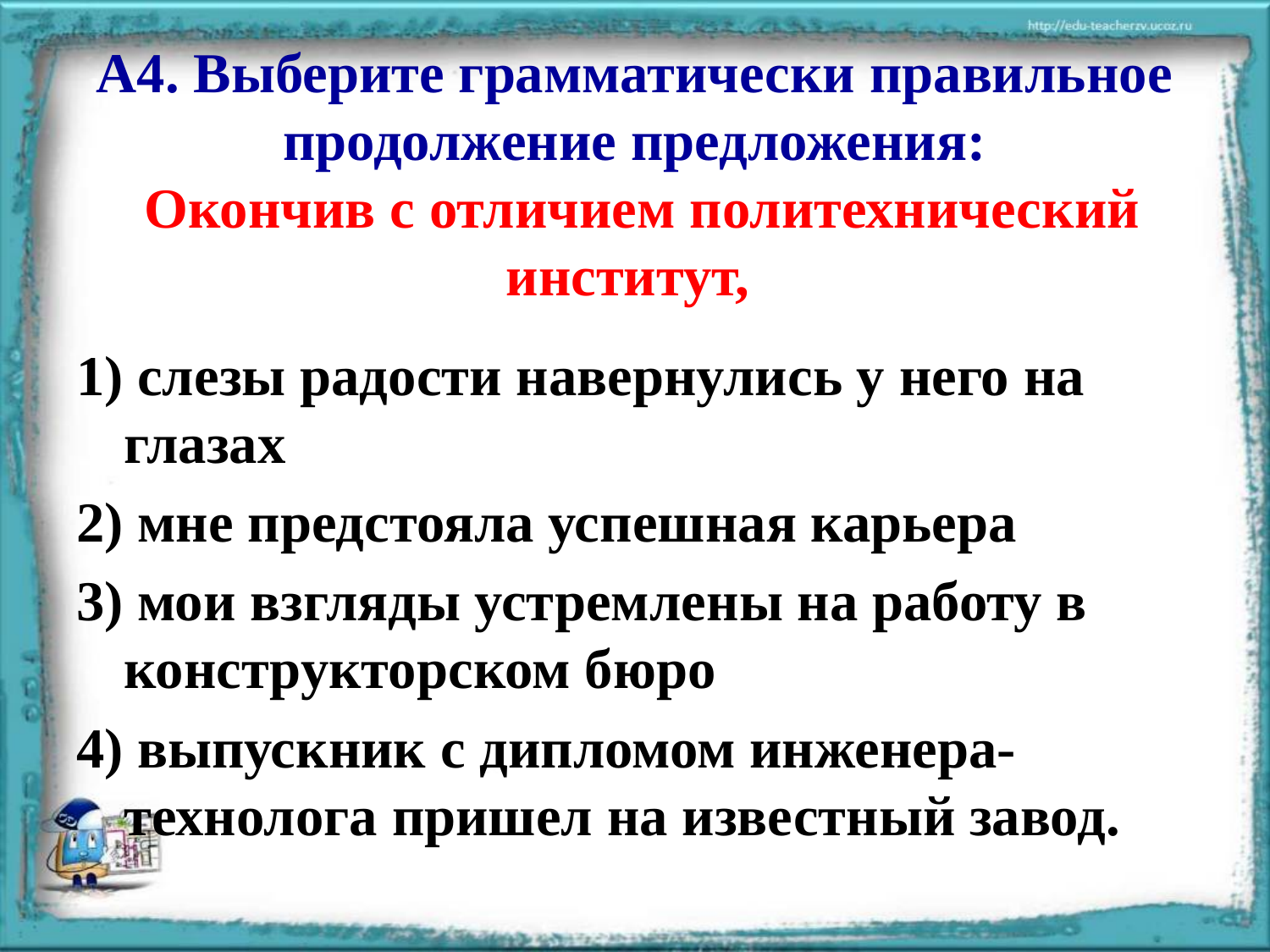

# А4. Выберите грамматически правильное продолжение предложения: Окончив с отличием политехнический институт,

1) слезы радости навернулись у него на глазах
2) мне предстояла успешная карьера
3) мои взгляды устремлены на работу в конструкторском бюро
4) выпускник с дипломом инженера-технолога пришел на известный завод.